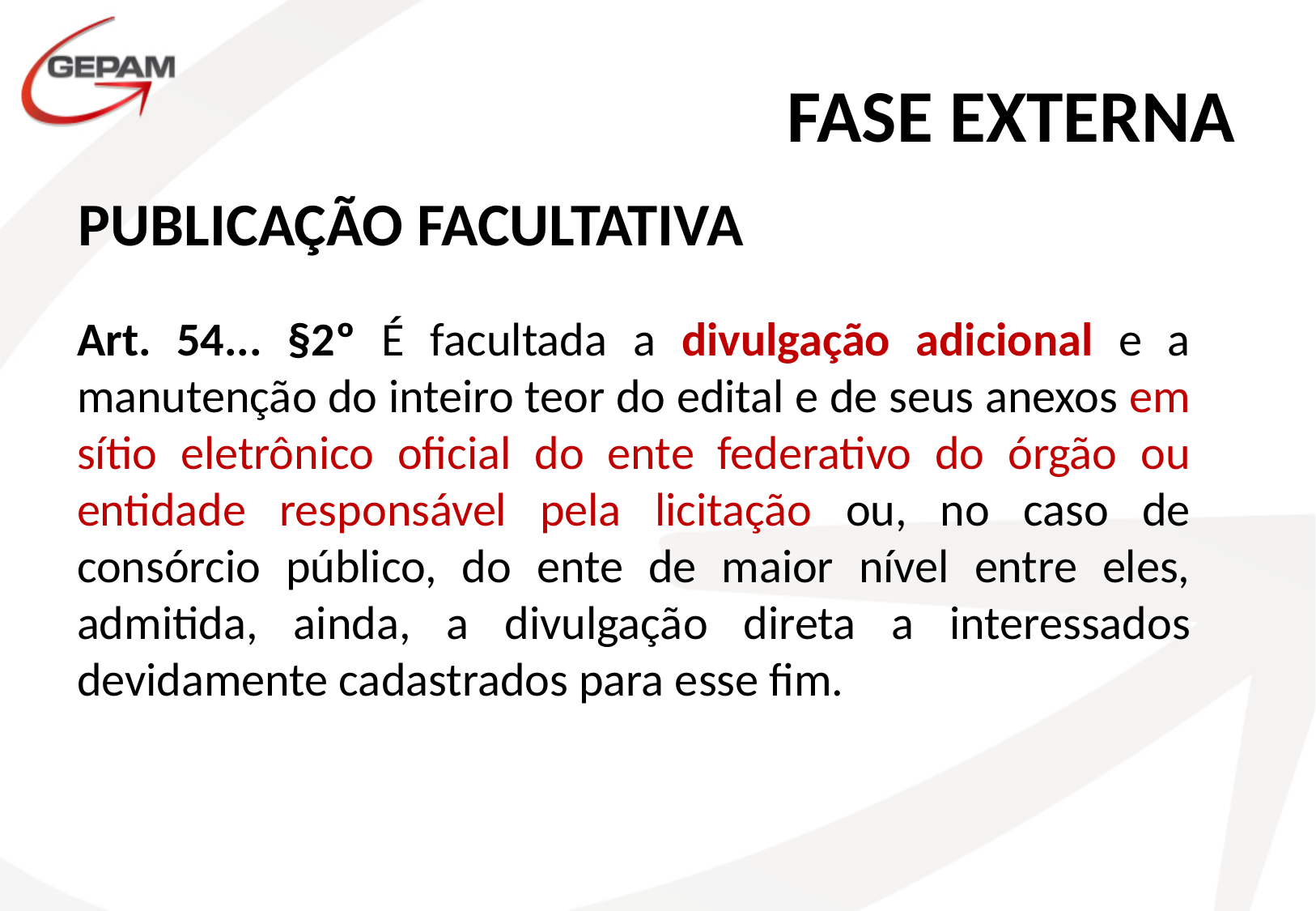

# FASE EXTERNA
PUBLICAÇÃO FACULTATIVA
Art. 54... §2º É facultada a divulgação adicional e a manutenção do inteiro teor do edital e de seus anexos em sítio eletrônico oficial do ente federativo do órgão ou entidade responsável pela licitação ou, no caso de consórcio público, do ente de maior nível entre eles, admitida, ainda, a divulgação direta a interessados devidamente cadastrados para esse fim.